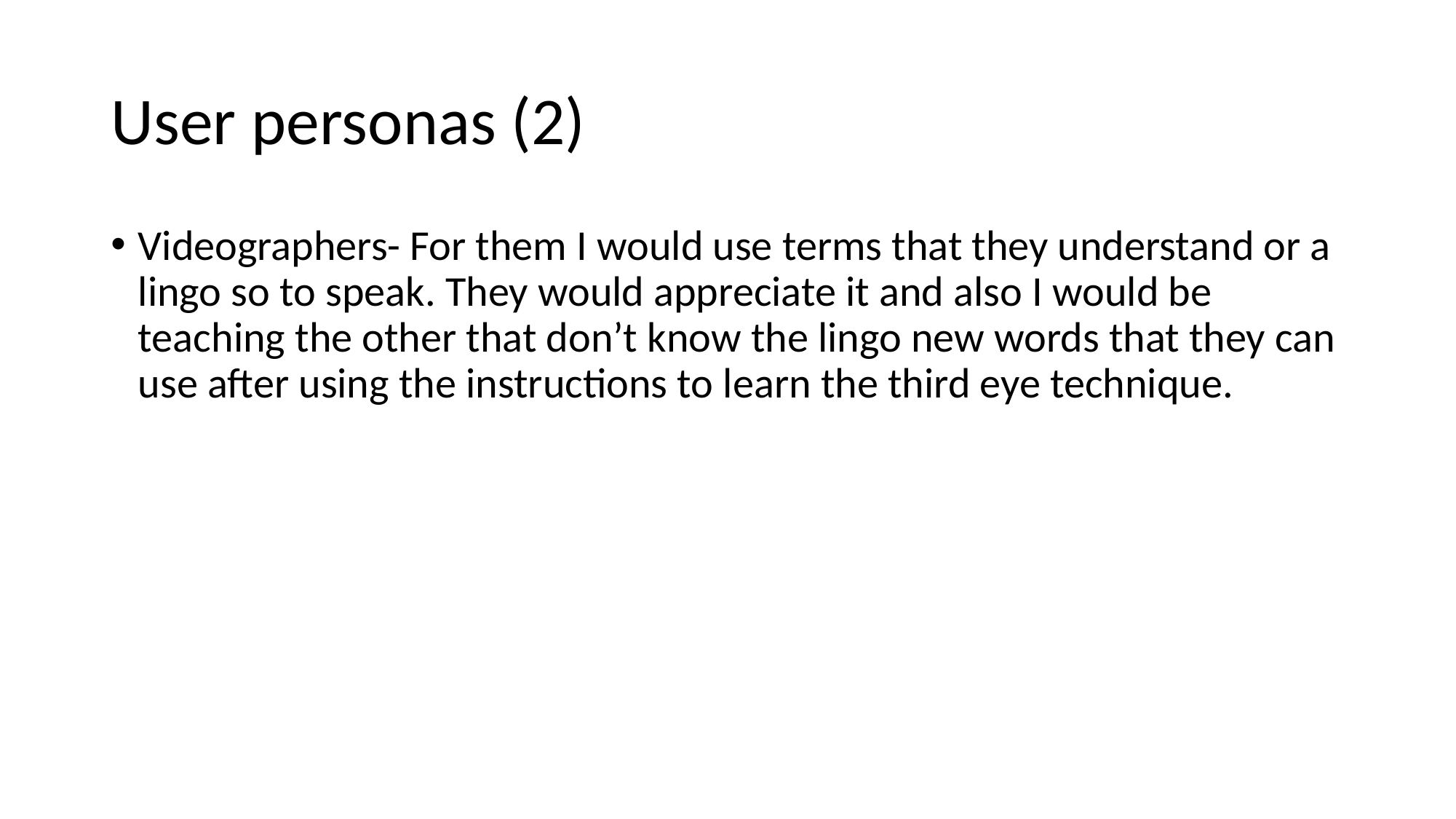

# User personas (2)
Videographers- For them I would use terms that they understand or a lingo so to speak. They would appreciate it and also I would be teaching the other that don’t know the lingo new words that they can use after using the instructions to learn the third eye technique.